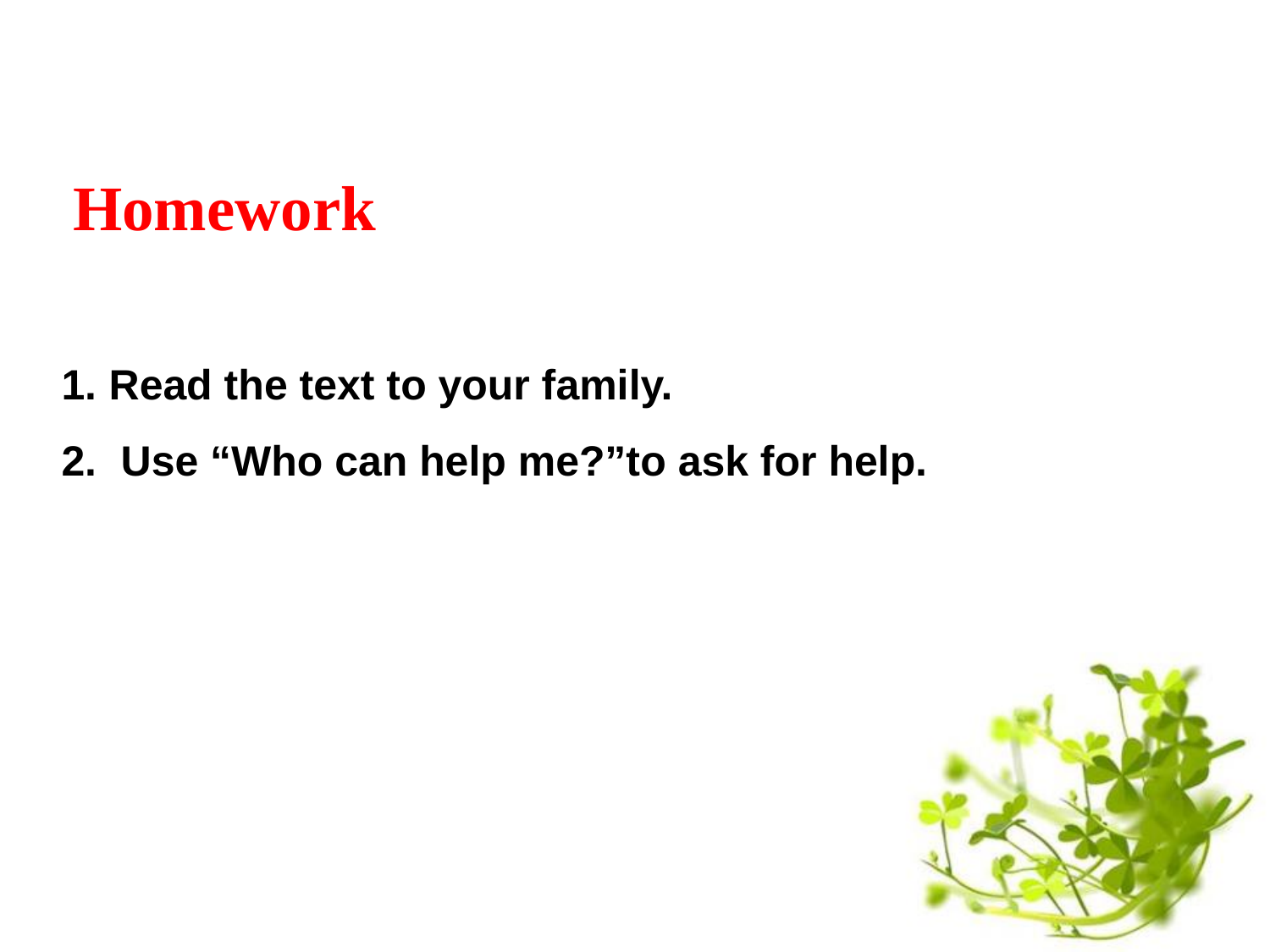

Homework
Read the text to your family.
 Use “Who can help me?”to ask for help.